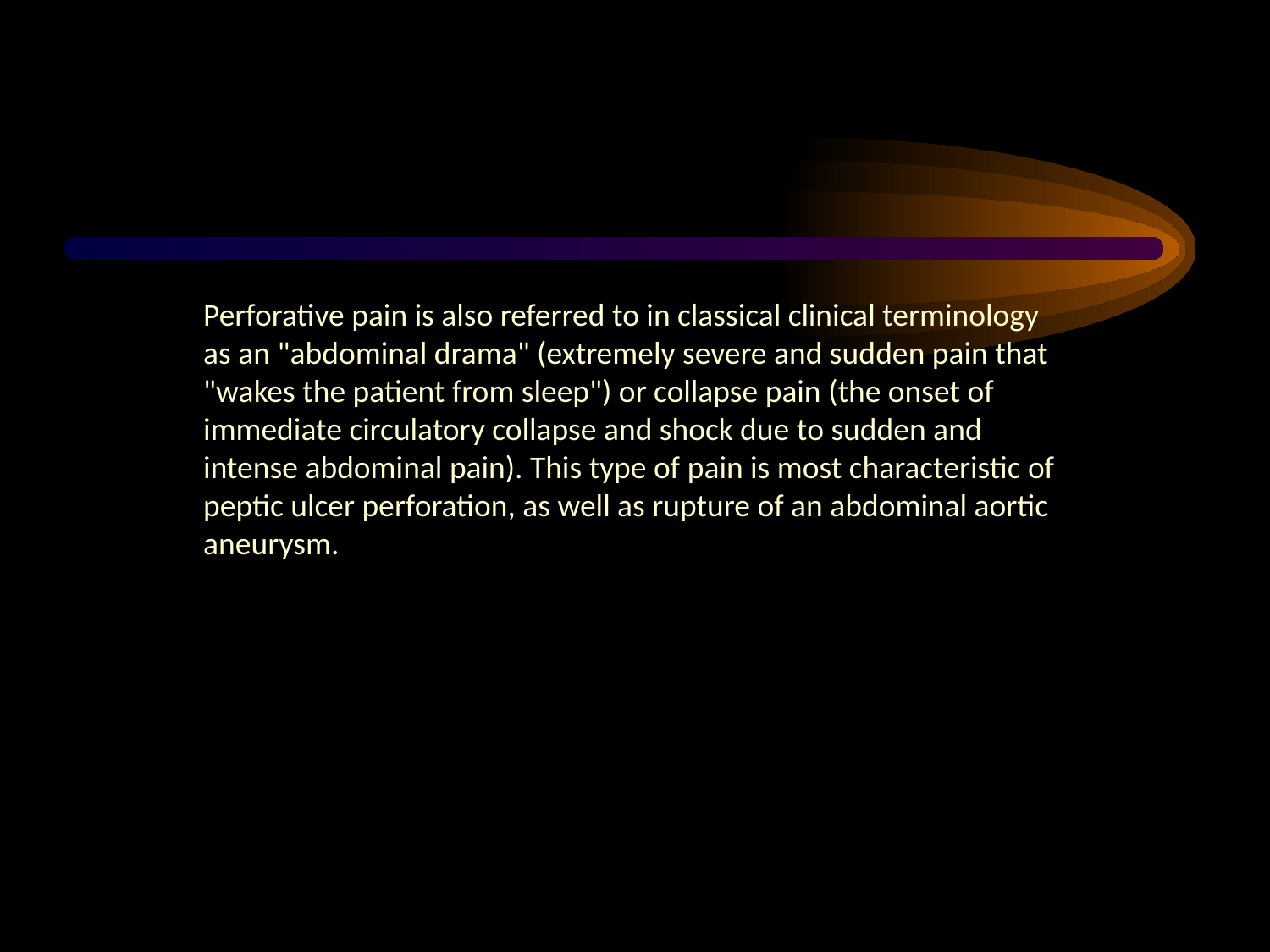

#
Perforative pain is also referred to in classical clinical terminology as an "abdominal drama" (extremely severe and sudden pain that "wakes the patient from sleep") or collapse pain (the onset of immediate circulatory collapse and shock due to sudden and intense abdominal pain). This type of pain is most characteristic of peptic ulcer perforation, as well as rupture of an abdominal aortic aneurysm.